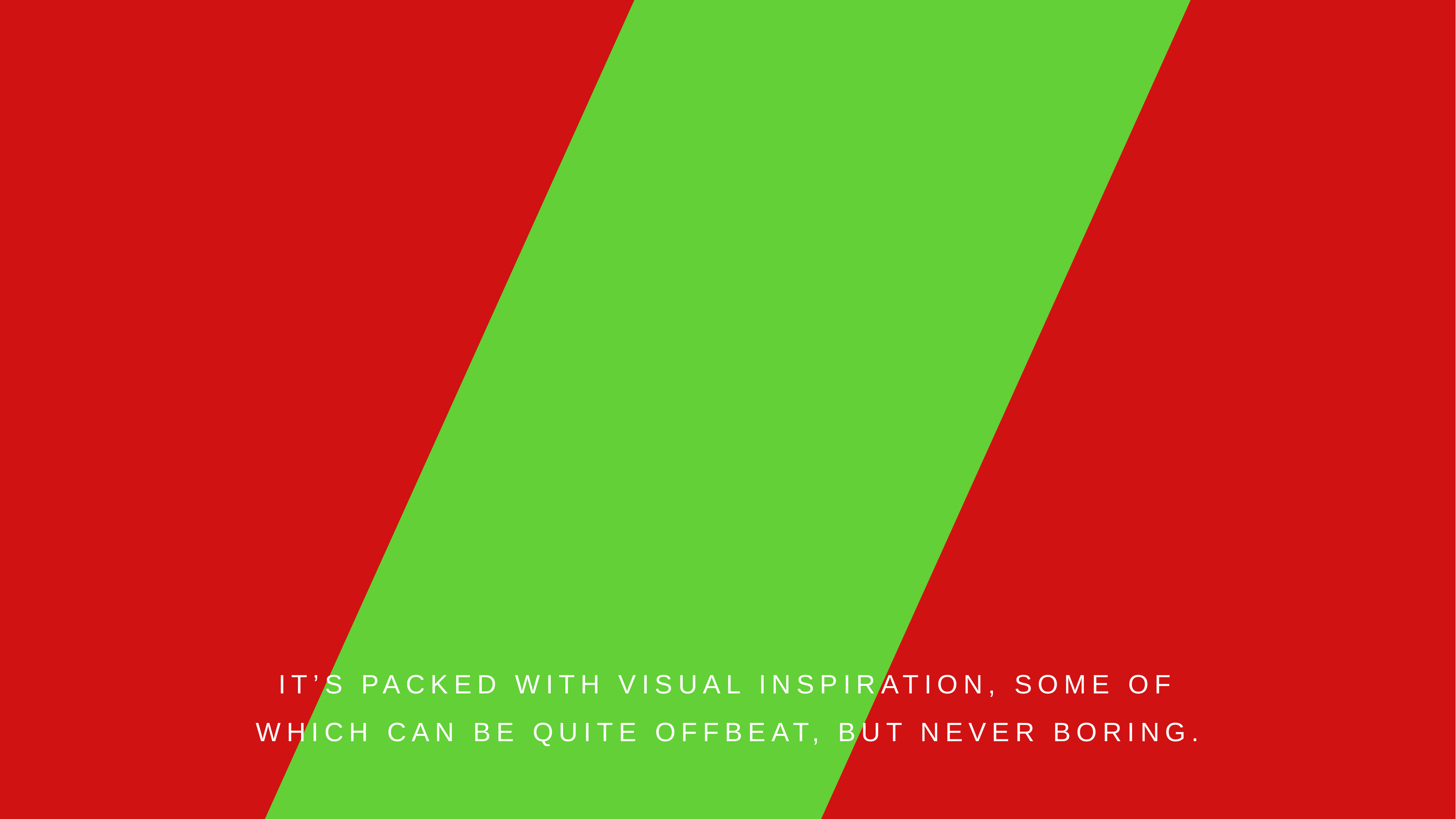

IT’S PACKED WITH VISUAL INSPIRATION, SOME OF WHICH CAN BE QUITE OFFBEAT, BUT NEVER BORING.